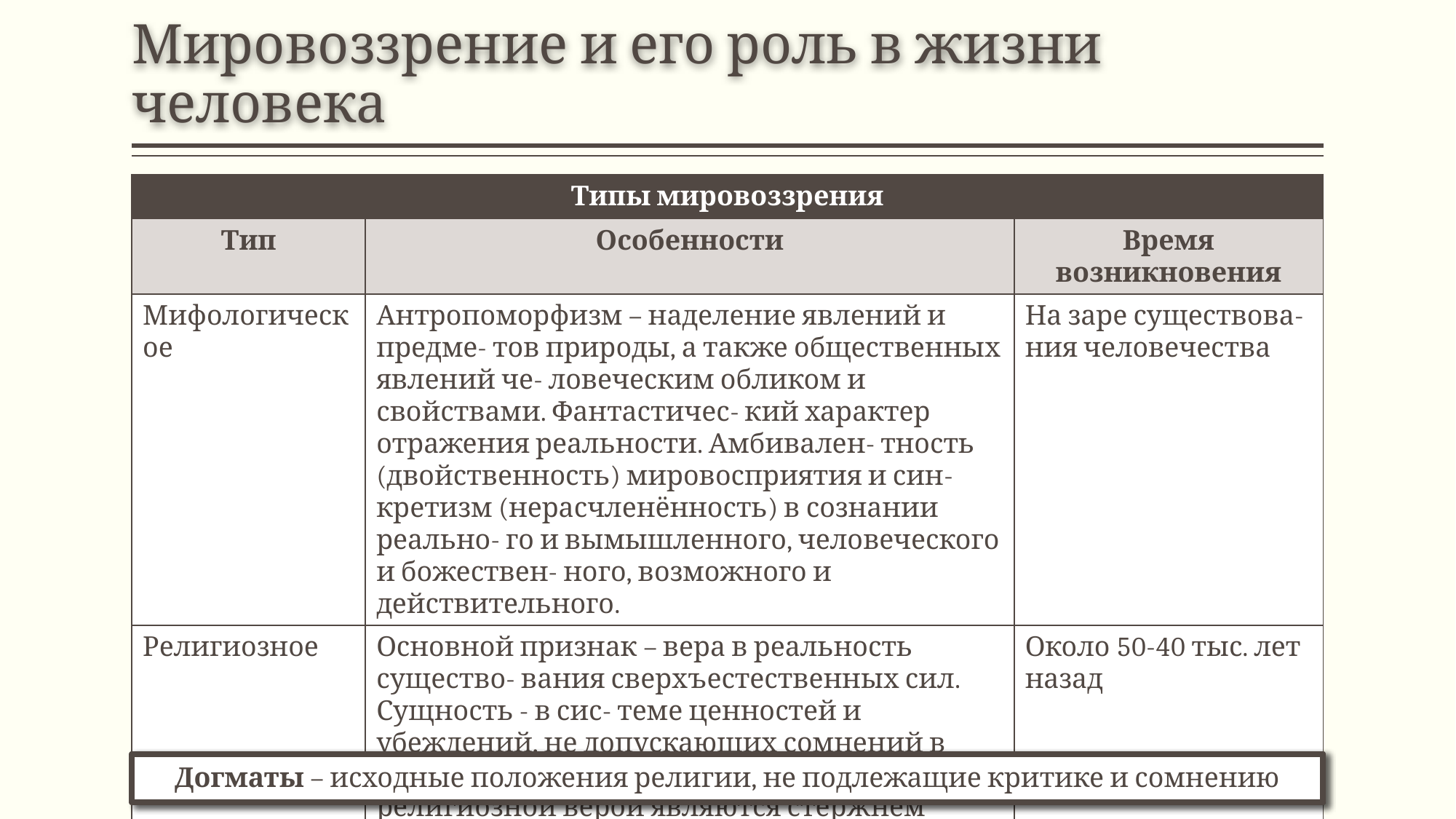

# Мировоззрение и его роль в жизни человека
| Типы мировоззрения |  |  |
| --- | --- | --- |
| Тип | Особенности | Время возникновения |
| Мифологическое | Антропоморфизм – наделение явлений и предме- тов природы, а также общественных явлений че- ловеческим обликом и свойствами. Фантастичес- кий характер отражения реальности. Амбивален- тность (двойственность) мировосприятия и син- кретизм (нерасчленённость) в сознании реально- го и вымышленного, человеческого и божествен- ного, возможного и действительного. | На заре существова- ния человечества |
| Религиозное | Основной признак – вера в реальность существо- вания сверхъестественных сил. Сущность - в сис- теме ценностей и убеждений, не допускающих сомнений в правильности догматов, которые вместе с религиозной верой являются стержнем данного типа мышления. | Около 50-40 тыс. лет назад |

Догматы – исходные положения религии, не подлежащие критике и сомнению